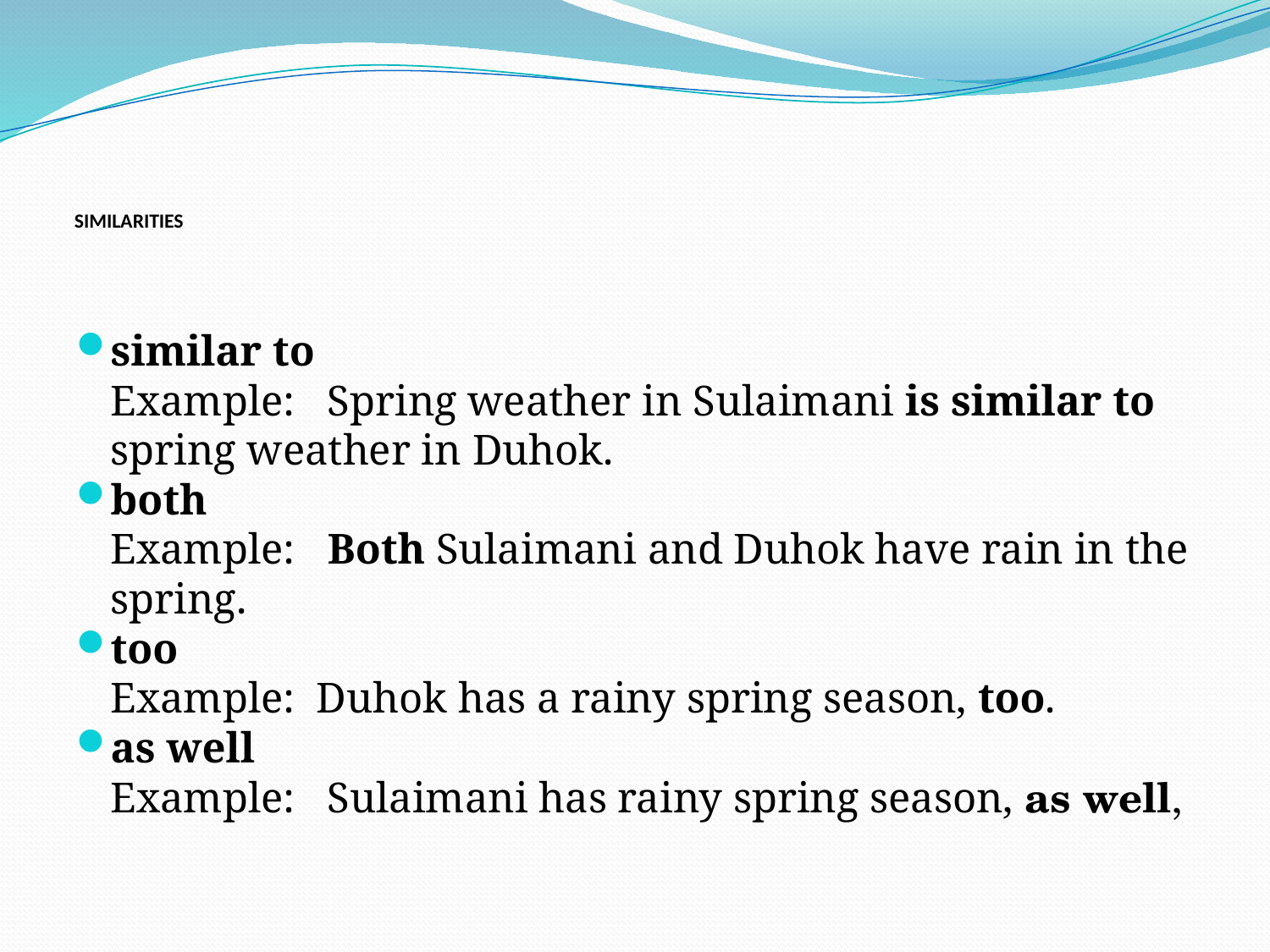

# SIMILARITIES

similar to
Example:   Spring weather in Sulaimani is similar to spring weather in Duhok.
both
Example:   Both Sulaimani and Duhok have rain in the spring.
too
Example:  Duhok has a rainy spring season, too.
as well
Example:   Sulaimani has rainy spring season, as well,